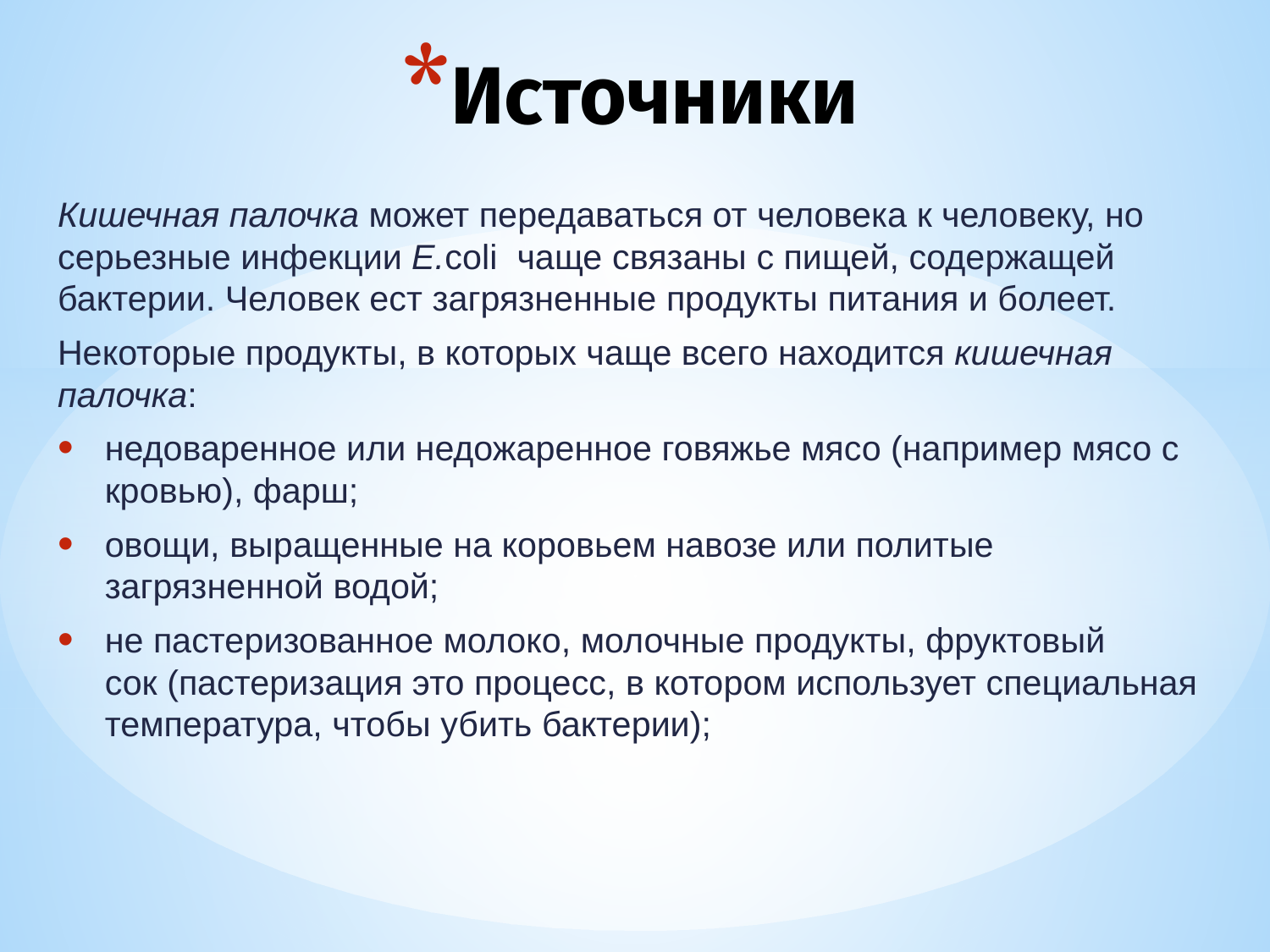

# Источники
Кишечная палочка может передаваться от человека к человеку, но серьезные инфекции Е.coli  чаще связаны с пищей, содержащей бактерии. Человек ест загрязненные продукты питания и болеет.
Некоторые продукты, в которых чаще всего находится кишечная палочка:
недоваренное или недожаренное говяжье мясо (например мясо с кровью), фарш;
овощи, выращенные на коровьем навозе или политые загрязненной водой;
не пастеризованное молоко, молочные продукты, фруктовый сок (пастеризация это процесс, в котором использует специальная температура, чтобы убить бактерии);